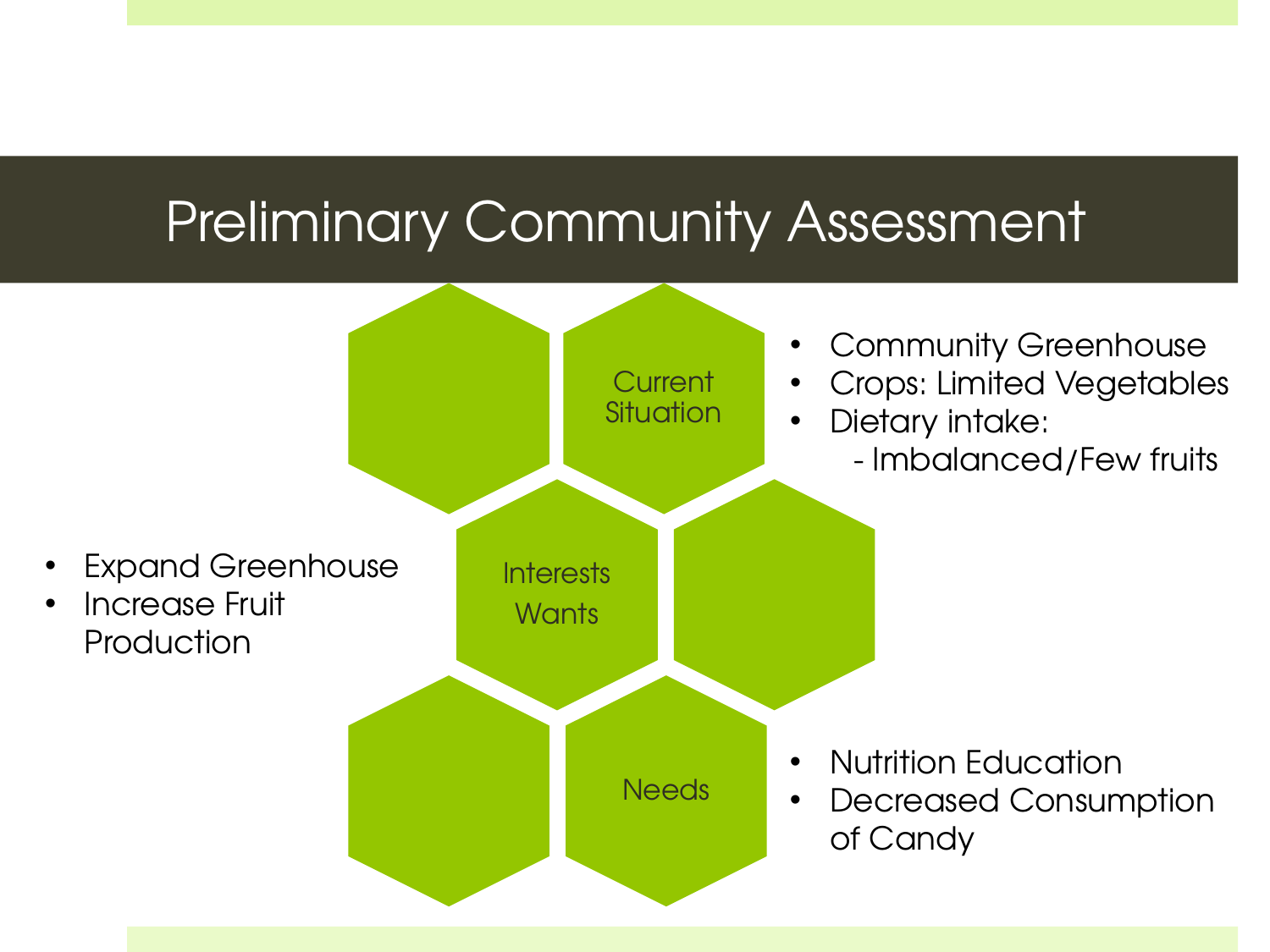

# Preliminary Community Assessment
Current Situation

Interests
Wants

Needs

Community Greenhouse
Crops: Limited Vegetables
Dietary intake:
- Imbalanced/Few fruits
Expand Greenhouse
Increase Fruit Production
Nutrition Education
Decreased Consumption of Candy